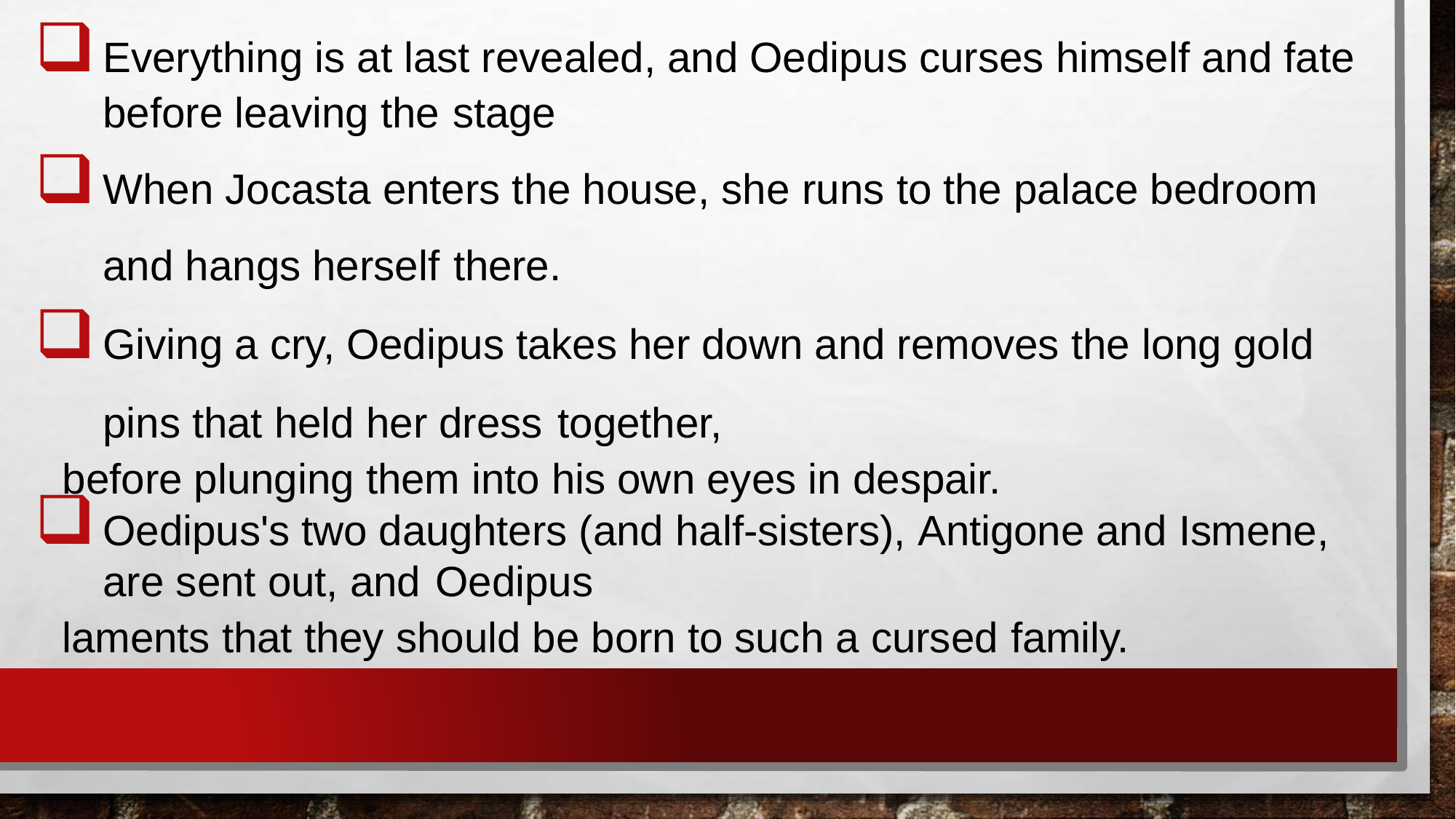

Everything is at last revealed, and Oedipus curses himself and fate before leaving the stage
When Jocasta enters the house, she runs to the palace bedroom and hangs herself there.
Giving a cry, Oedipus takes her down and removes the long gold pins that held her dress together,
before plunging them into his own eyes in despair.
Oedipus's two daughters (and half-sisters), Antigone and Ismene, are sent out, and Oedipus
laments that they should be born to such a cursed family.